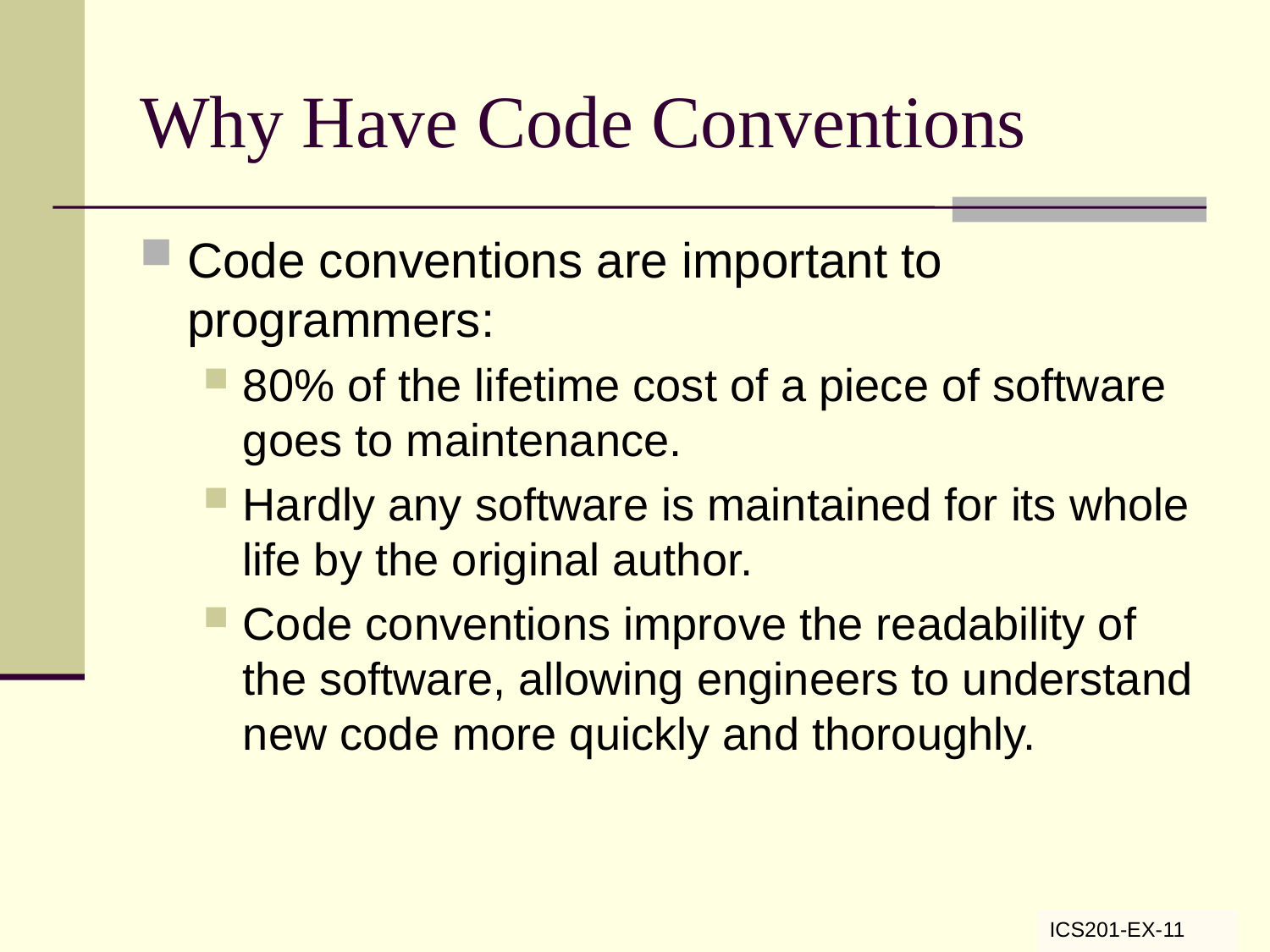

# Why Have Code Conventions
Code conventions are important to programmers:
80% of the lifetime cost of a piece of software goes to maintenance.
Hardly any software is maintained for its whole life by the original author.
Code conventions improve the readability of the software, allowing engineers to understand new code more quickly and thoroughly.